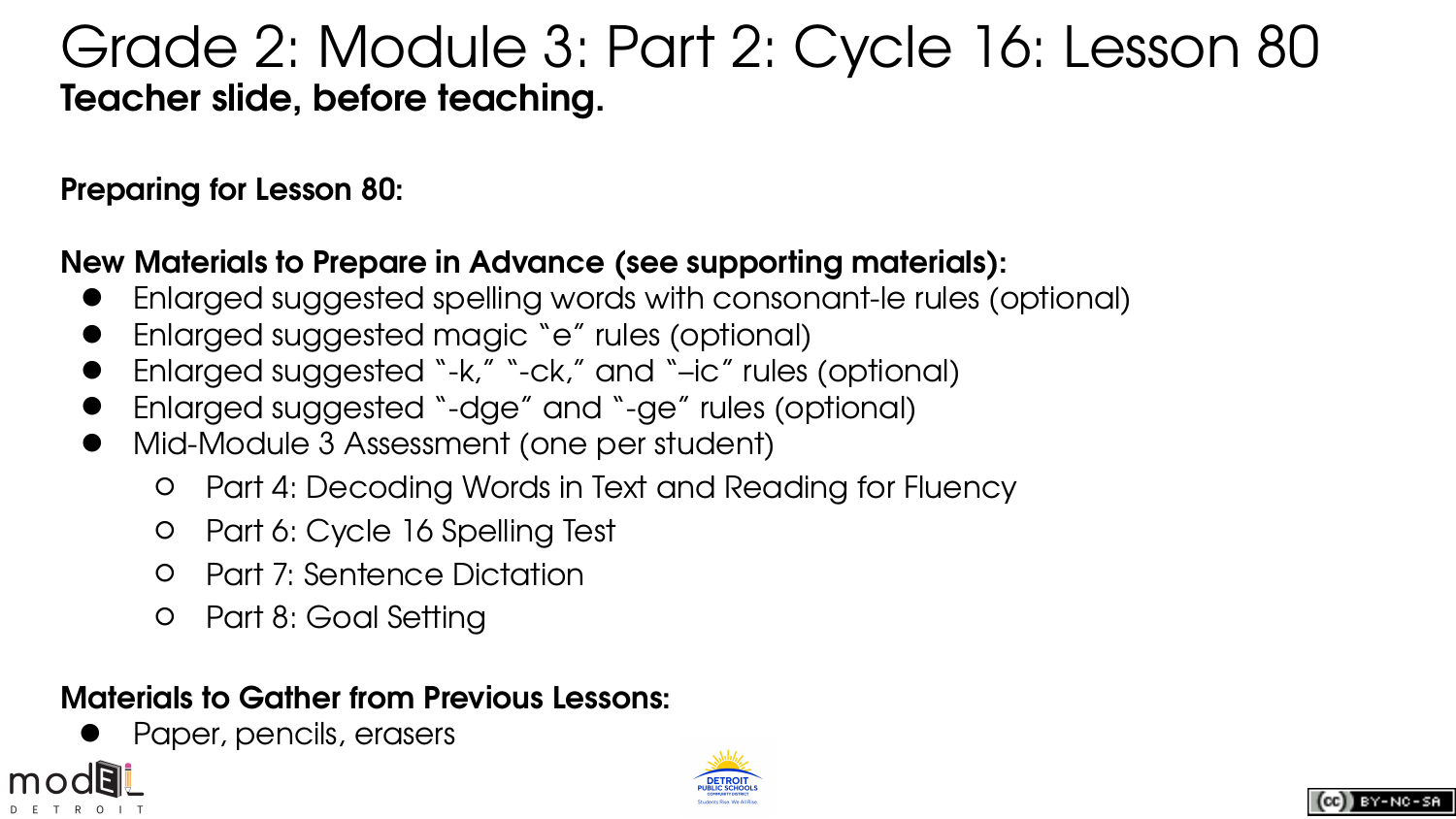

# Grade 2: Module 3: Part 2: Cycle 16: Lesson 80
Teacher slide, before teaching.

Preparing for Lesson 80:

New Materials to Prepare in Advance (see supporting materials):
Enlarged suggested spelling words with consonant-le rules (optional)
Enlarged suggested magic “e” rules (optional)
Enlarged suggested “-k,” “-ck,” and “–ic” rules (optional)
Enlarged suggested “-dge” and “-ge” rules (optional)
Mid-Module 3 Assessment (one per student)
Part 4: Decoding Words in Text and Reading for Fluency
Part 6: Cycle 16 Spelling Test
Part 7: Sentence Dictation
Part 8: Goal Setting

Materials to Gather from Previous Lessons:
Paper, pencils, erasers